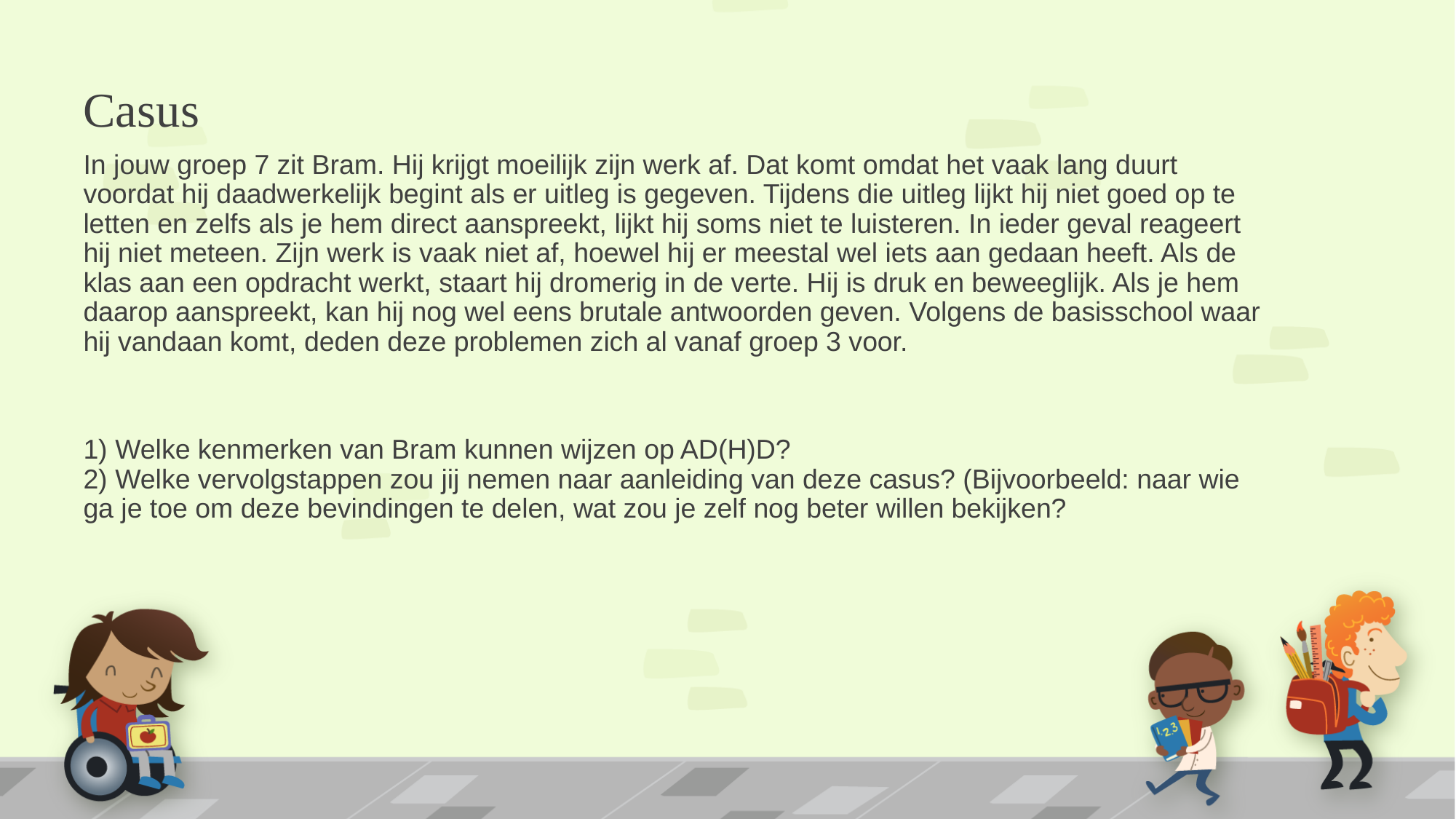

# Casus
In jouw groep 7 zit Bram. Hij krijgt moeilijk zijn werk af. Dat komt omdat het vaak lang duurt voordat hij daadwerkelijk begint als er uitleg is gegeven. Tijdens die uitleg lijkt hij niet goed op te letten en zelfs als je hem direct aanspreekt, lijkt hij soms niet te luisteren. In ieder geval reageert hij niet meteen. Zijn werk is vaak niet af, hoewel hij er meestal wel iets aan gedaan heeft. Als de klas aan een opdracht werkt, staart hij dromerig in de verte. Hij is druk en beweeglijk. Als je hem daarop aanspreekt, kan hij nog wel eens brutale antwoorden geven. Volgens de basisschool waar hij vandaan komt, deden deze problemen zich al vanaf groep 3 voor.

1) Welke kenmerken van Bram kunnen wijzen op AD(H)D?
2) Welke vervolgstappen zou jij nemen naar aanleiding van deze casus? (Bijvoorbeeld: naar wie ga je toe om deze bevindingen te delen, wat zou je zelf nog beter willen bekijken?